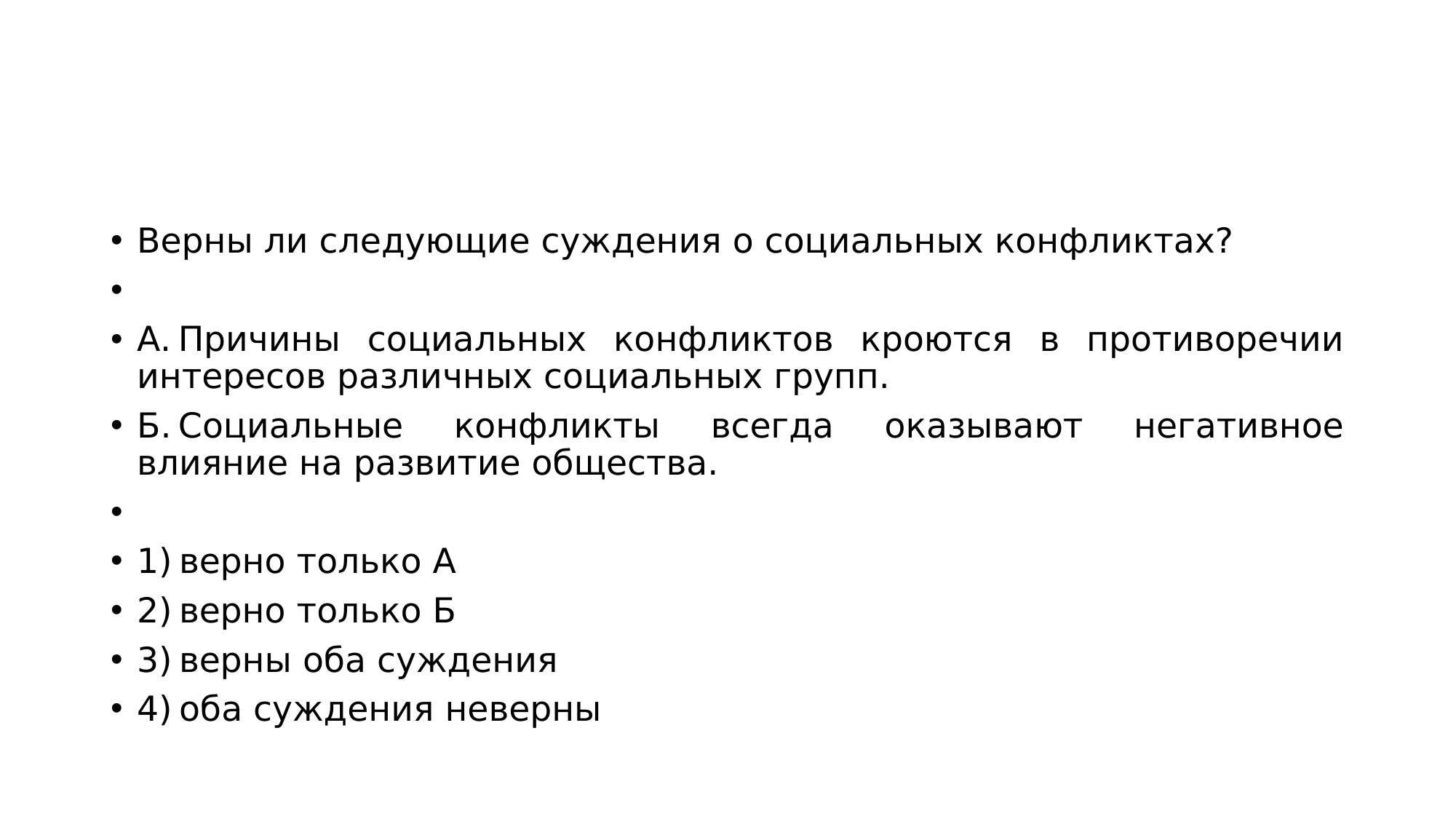

#
Верны ли следующие суждения о социальных конфликтах?

А. Причины социальных конфликтов кроются в противоречии интересов различных социальных групп.
Б. Социальные конфликты всегда оказывают негативное влияние на развитие общества.

1) верно только А
2) верно только Б
3) верны оба суждения
4) оба суждения неверны